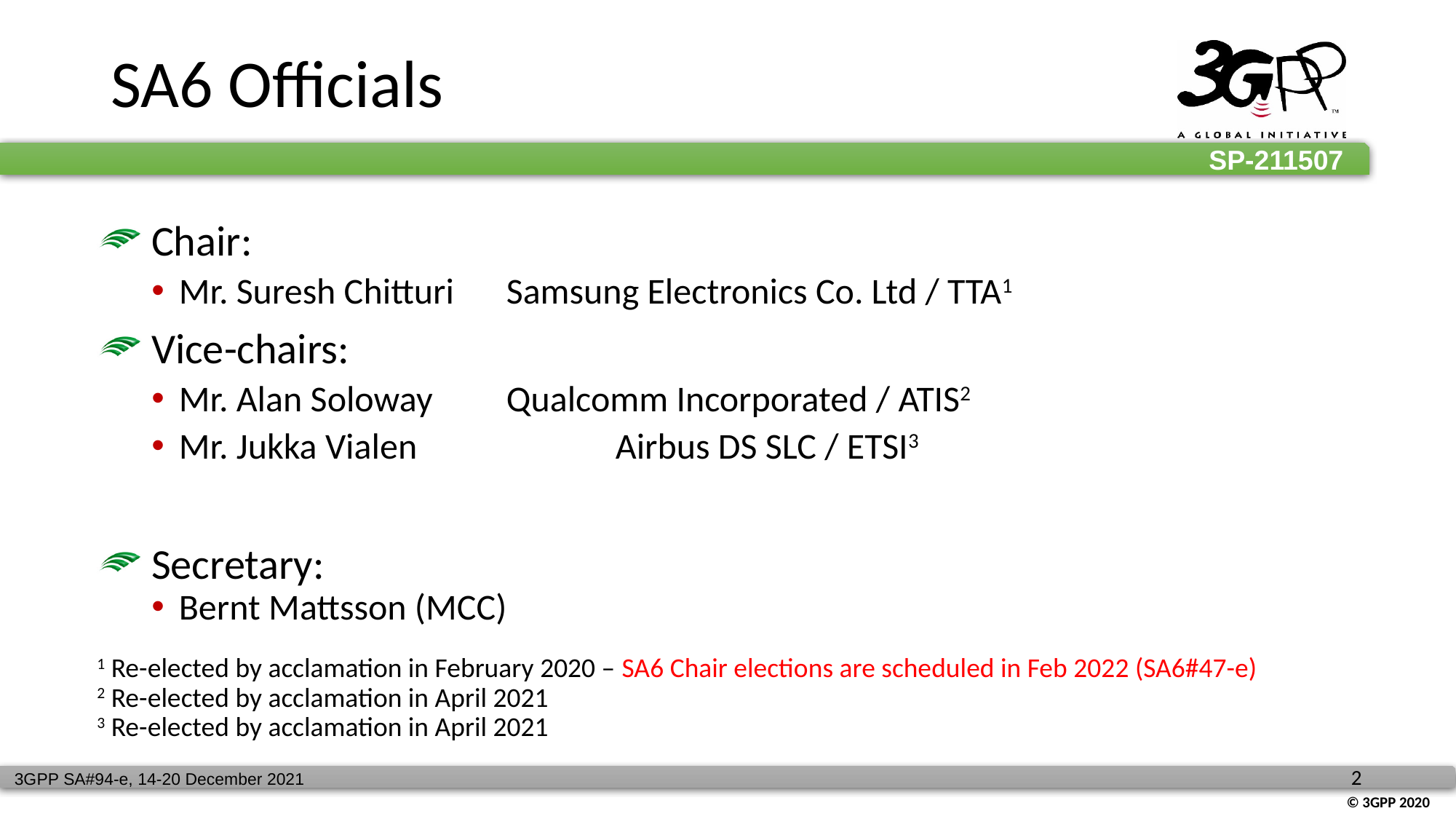

# SA6 Officials
 Chair:
Mr. Suresh Chitturi	Samsung Electronics Co. Ltd / TTA1
 Vice-chairs:
Mr. Alan Soloway	Qualcomm Incorporated / ATIS2
Mr. Jukka Vialen		Airbus DS SLC / ETSI3

 Secretary:
Bernt Mattsson (MCC)

1 Re-elected by acclamation in February 2020 – SA6 Chair elections are scheduled in Feb 2022 (SA6#47-e)
2 Re-elected by acclamation in April 2021
3 Re-elected by acclamation in April 2021